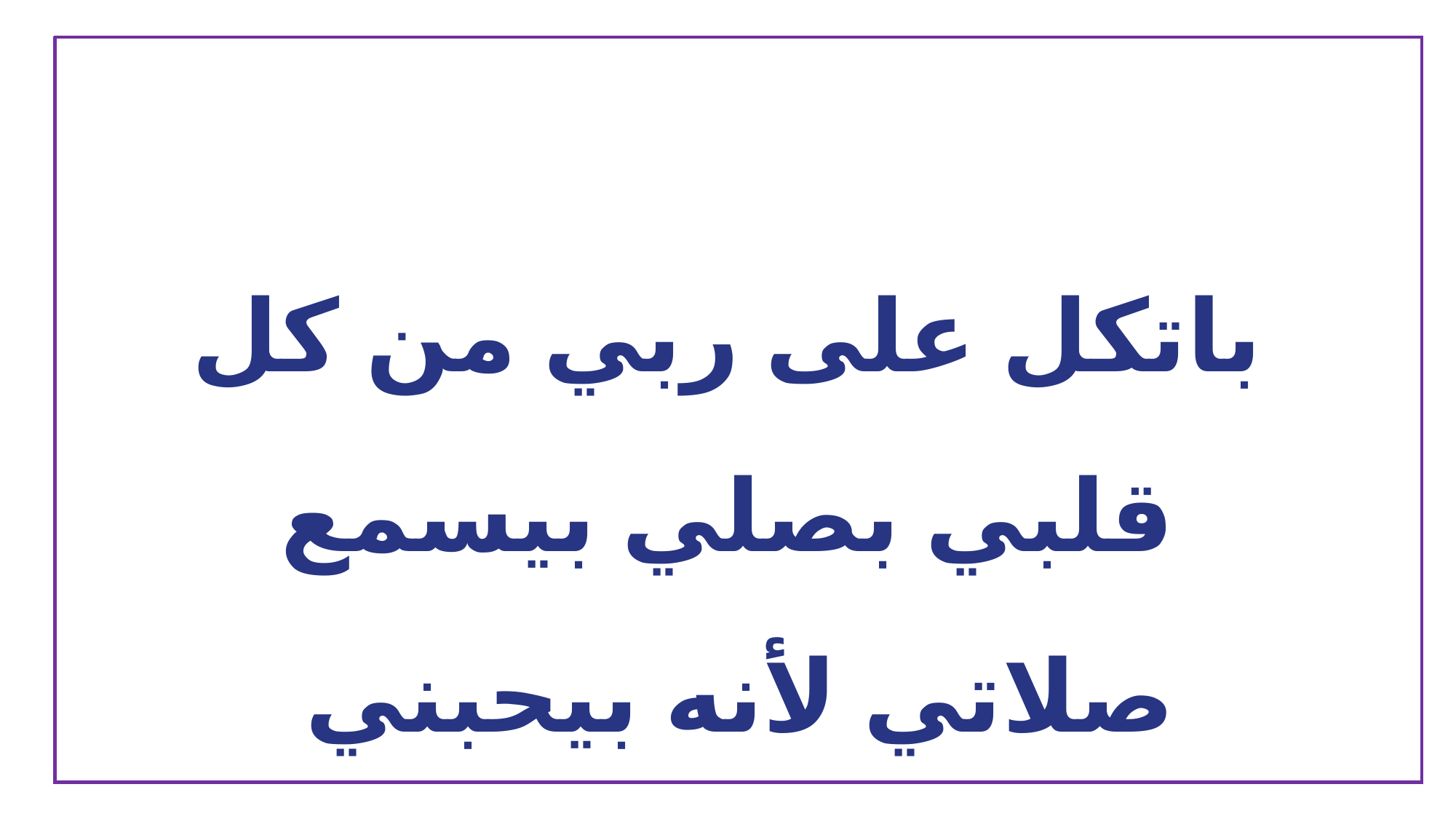

باتكل على ربي من كل قلبي بصلي بيسمع صلاتي لأنه بيحبني